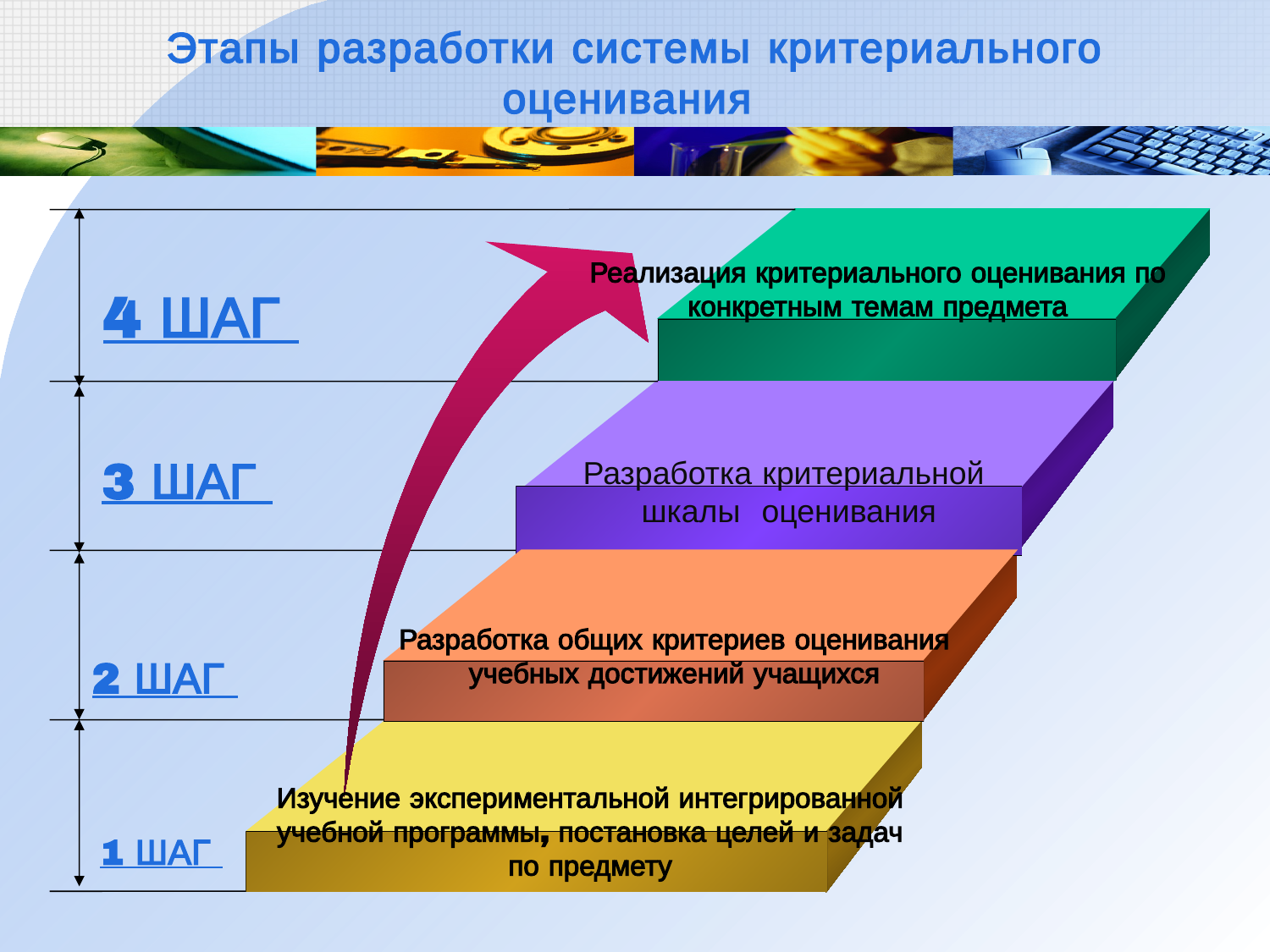

# Этапы разработки системы критериального оценивания

4 шаг

3 шаг

2 шаг

Реализация критериального оценивания по конкретным темам предмета
Разработка критериальной
 шкалы  оценивания

Разработка общих критериев оценивания учебных достижений учащихся
Изучение экспериментальной интегрированной учебной программы, постановка целей и задач по предмету
1 шаг